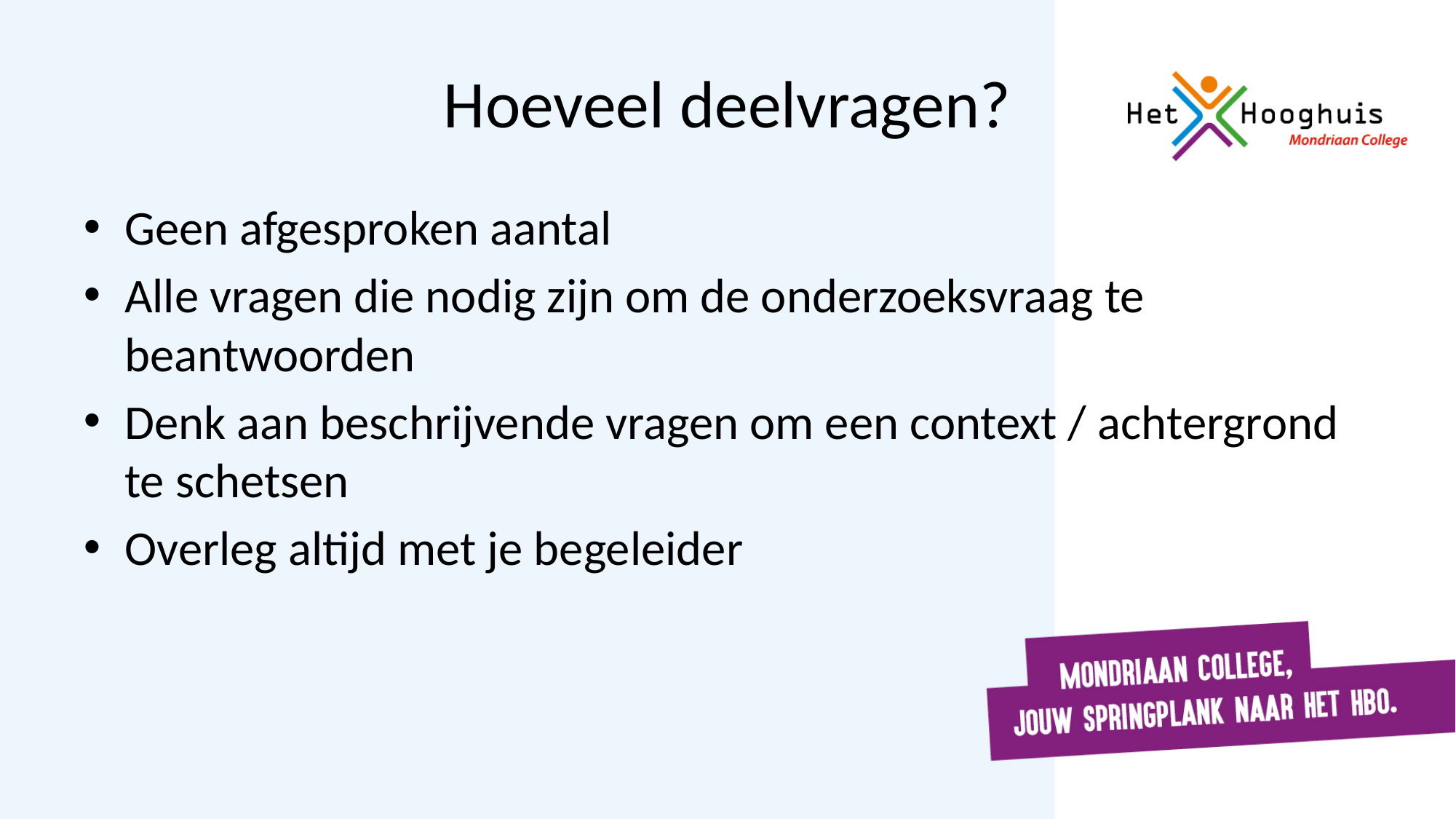

# Hoeveel deelvragen?
Geen afgesproken aantal
Alle vragen die nodig zijn om de onderzoeksvraag te beantwoorden
Denk aan beschrijvende vragen om een context / achtergrond te schetsen
Overleg altijd met je begeleider